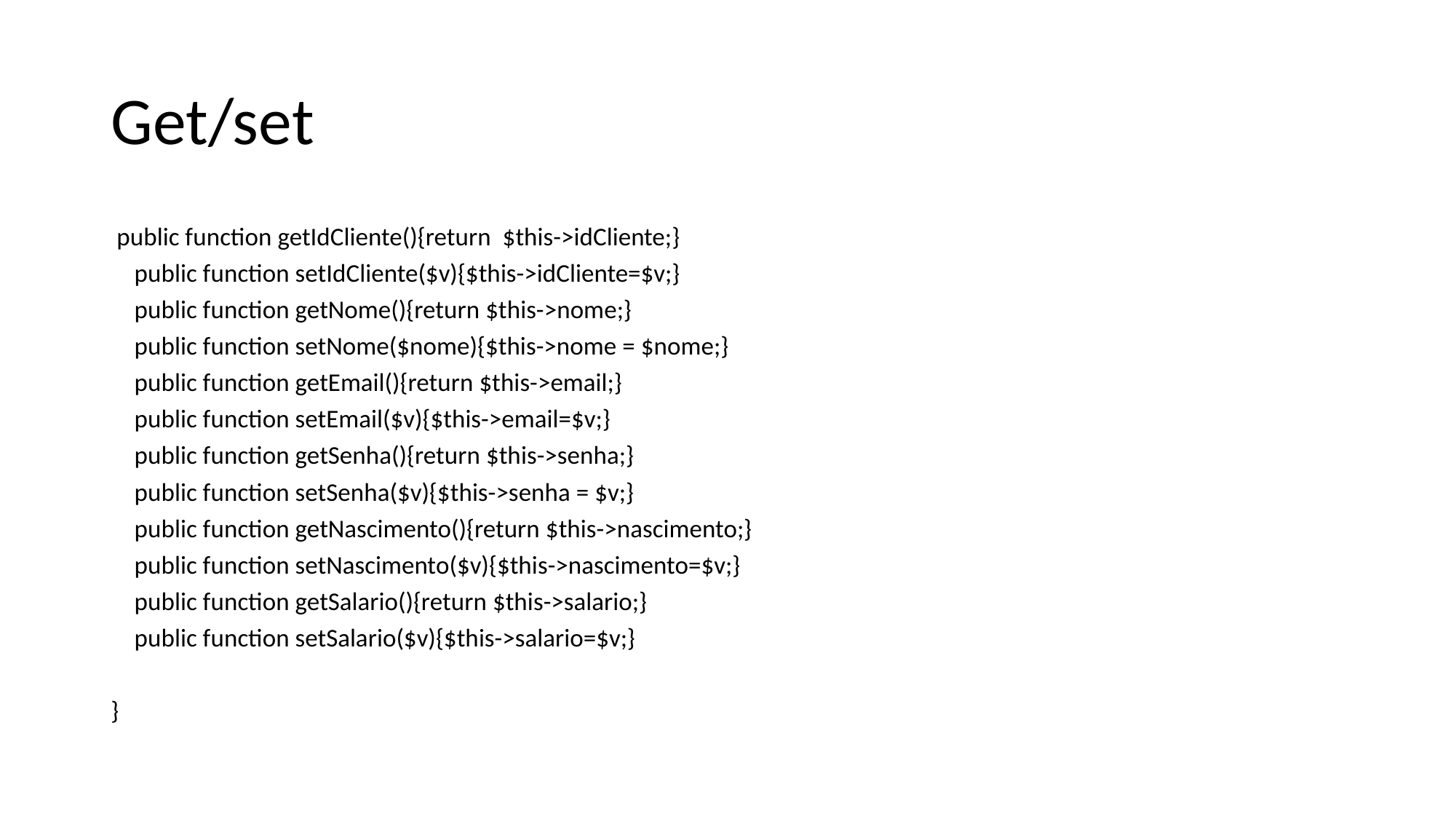

# Get/set
 public function getIdCliente(){return  $this->idCliente;}
    public function setIdCliente($v){$this->idCliente=$v;}
    public function getNome(){return $this->nome;}
    public function setNome($nome){$this->nome = $nome;}
    public function getEmail(){return $this->email;}
    public function setEmail($v){$this->email=$v;}
    public function getSenha(){return $this->senha;}
    public function setSenha($v){$this->senha = $v;}
    public function getNascimento(){return $this->nascimento;}
    public function setNascimento($v){$this->nascimento=$v;}
    public function getSalario(){return $this->salario;}
    public function setSalario($v){$this->salario=$v;}

}